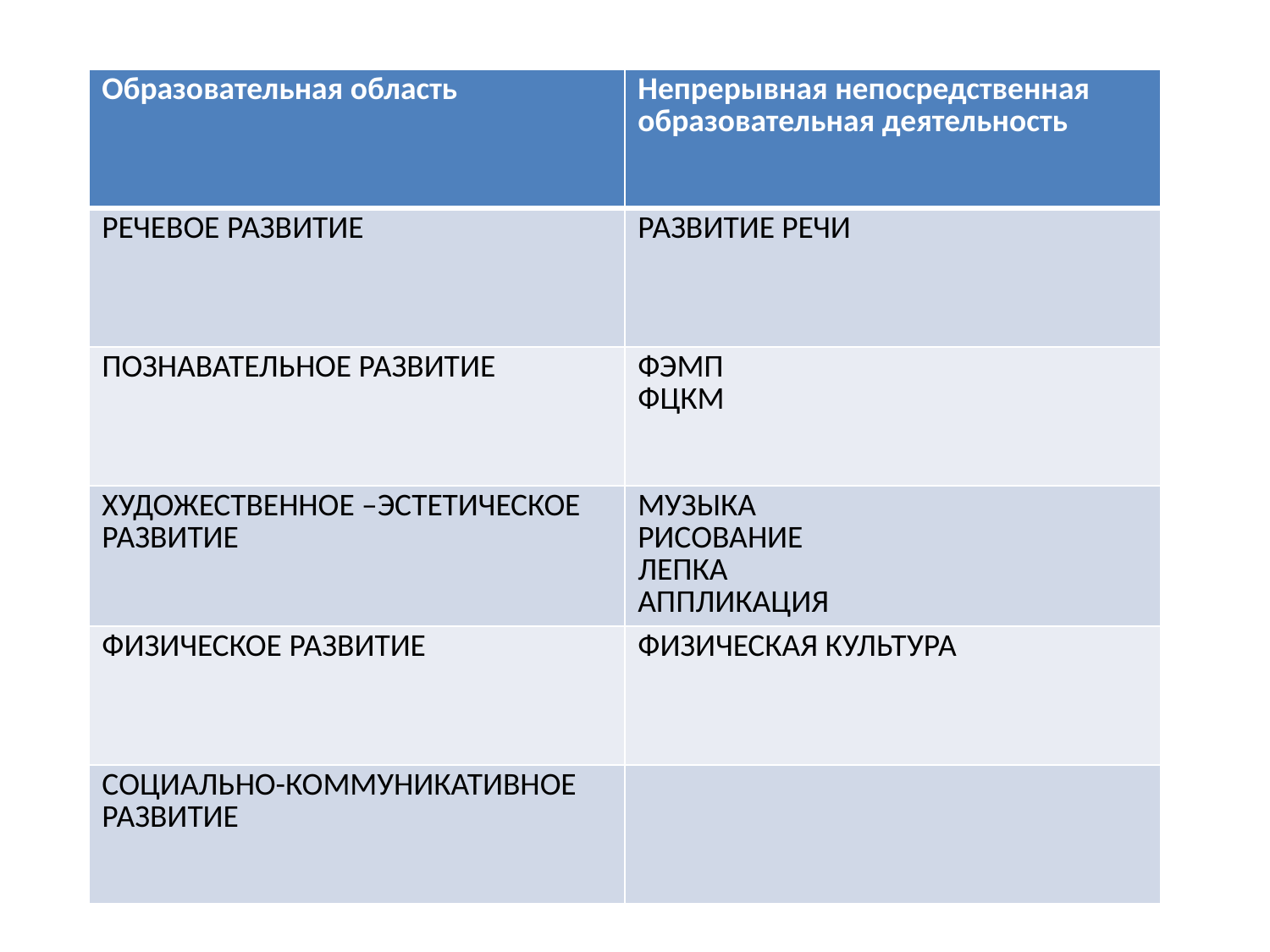

| Образовательная область | Непрерывная непосредственная образовательная деятельность |
| --- | --- |
| РЕЧЕВОЕ РАЗВИТИЕ | РАЗВИТИЕ РЕЧИ |
| ПОЗНАВАТЕЛЬНОЕ РАЗВИТИЕ | ФЭМП ФЦКМ |
| ХУДОЖЕСТВЕННОЕ –ЭСТЕТИЧЕСКОЕ РАЗВИТИЕ | МУЗЫКА РИСОВАНИЕ ЛЕПКА АППЛИКАЦИЯ |
| ФИЗИЧЕСКОЕ РАЗВИТИЕ | ФИЗИЧЕСКАЯ КУЛЬТУРА |
| СОЦИАЛЬНО-КОММУНИКАТИВНОЕ РАЗВИТИЕ |  |